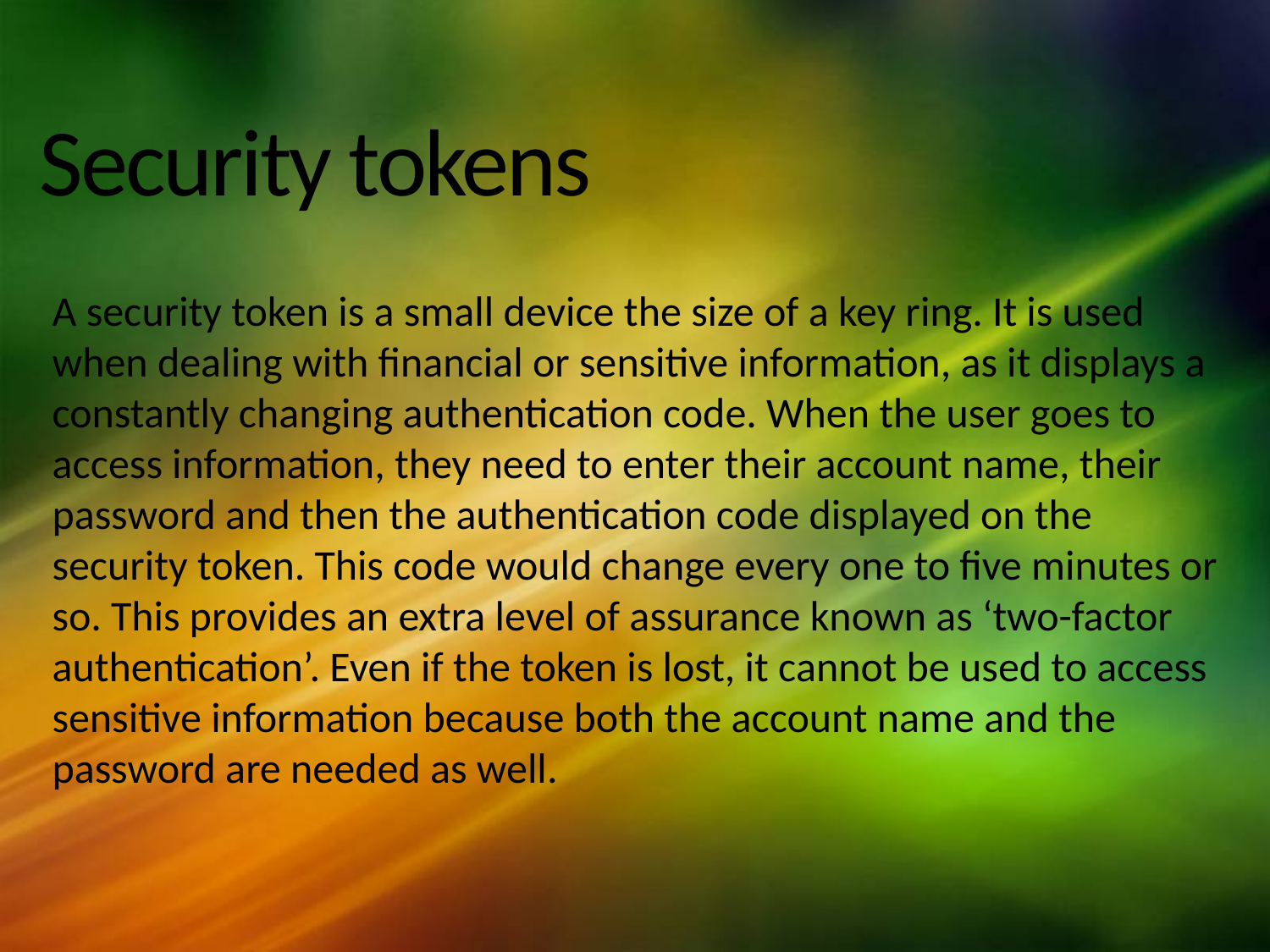

# Security tokens
A security token is a small device the size of a key ring. It is used when dealing with financial or sensitive information, as it displays a constantly changing authentication code. When the user goes to access information, they need to enter their account name, their password and then the authentication code displayed on the security token. This code would change every one to five minutes or so. This provides an extra level of assurance known as ‘two-factor authentication’. Even if the token is lost, it cannot be used to access sensitive information because both the account name and the password are needed as well.